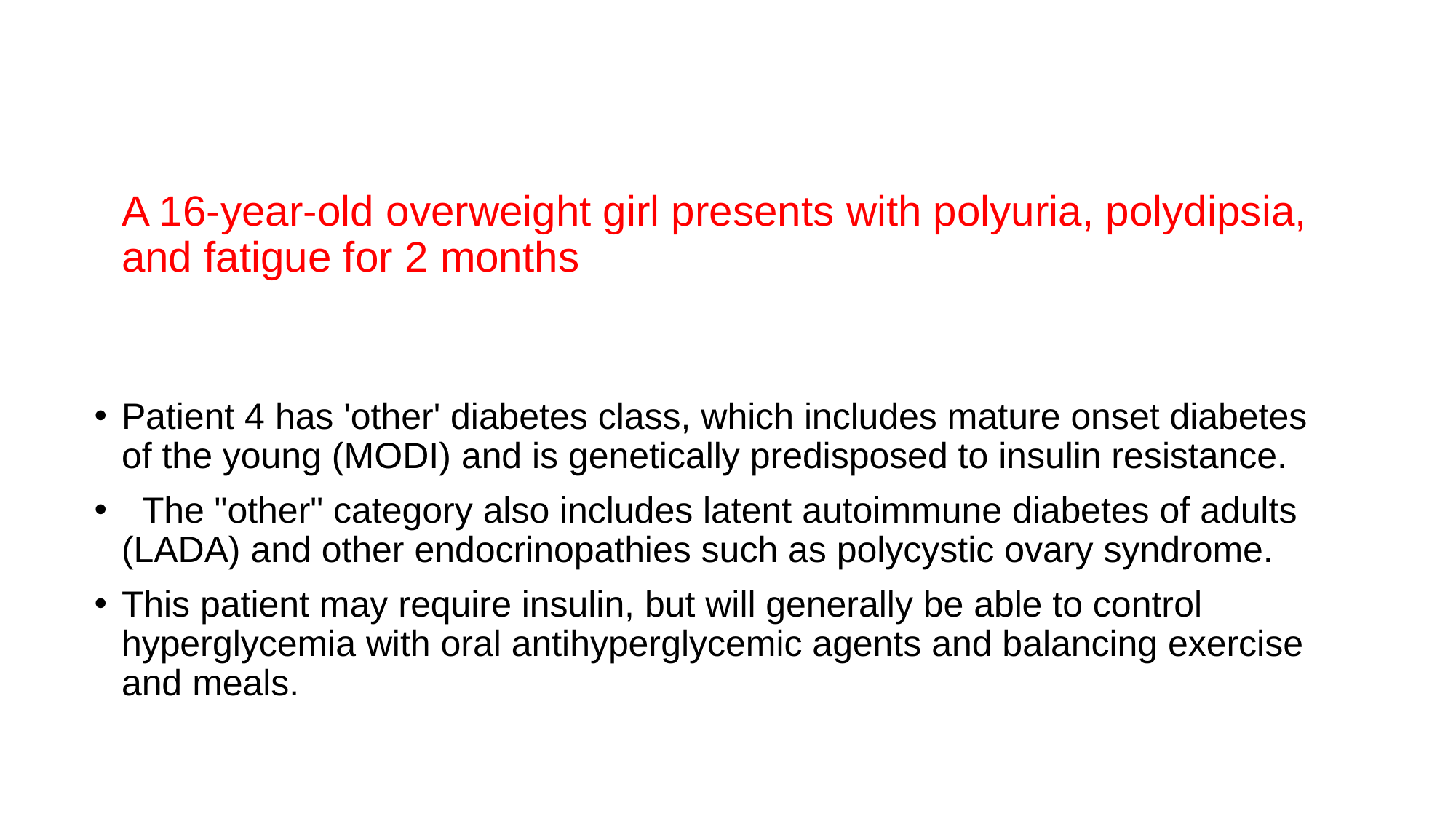

# A 16-year-old overweight girl presents with polyuria, polydipsia, and fatigue for 2 months
Patient 4 has 'other' diabetes class, which includes mature onset diabetes of the young (MODI) and is genetically predisposed to insulin resistance.
  The "other" category also includes latent autoimmune diabetes of adults (LADA) and other endocrinopathies such as polycystic ovary syndrome.
This patient may require insulin, but will generally be able to control hyperglycemia with oral antihyperglycemic agents and balancing exercise and meals.